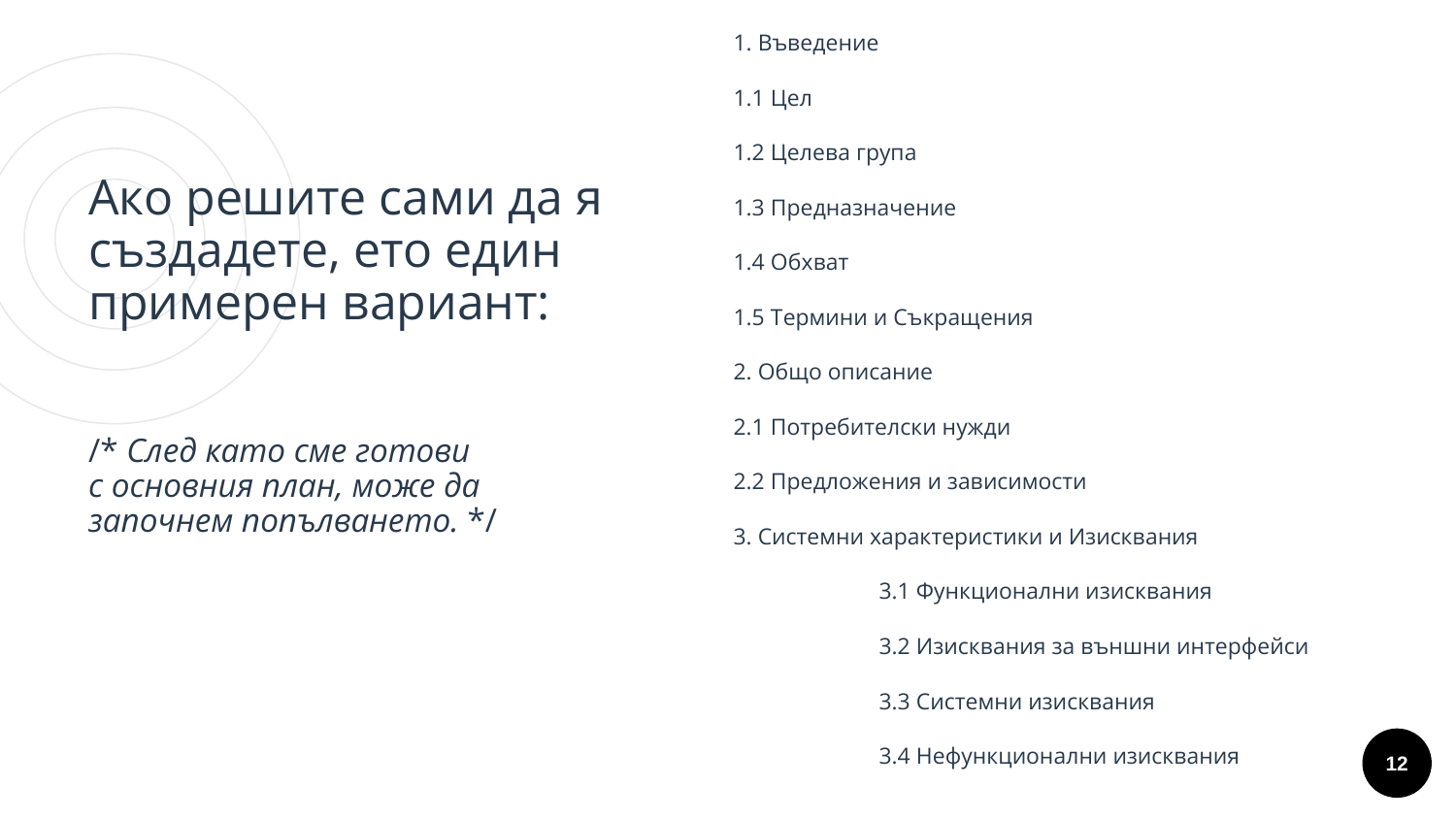

1. Въведение
1.1 Цел
1.2 Целева група
1.3 Предназначение
1.4 Обхват
1.5 Термини и Съкращения
2. Общо описание
2.1 Потребителски нужди
2.2 Предложения и зависимости
3. Системни характеристики и Изисквания
        	3.1 Функционални изисквания
        	3.2 Изисквания за външни интерфейси
        	3.3 Системни изисквания
        	3.4 Нефункционални изисквания

Ако решите сами да я създадете, ето един примерен вариант:
/* След като сме готови
с основния план, може да
започнем попълването. */

Lorem um congue
12